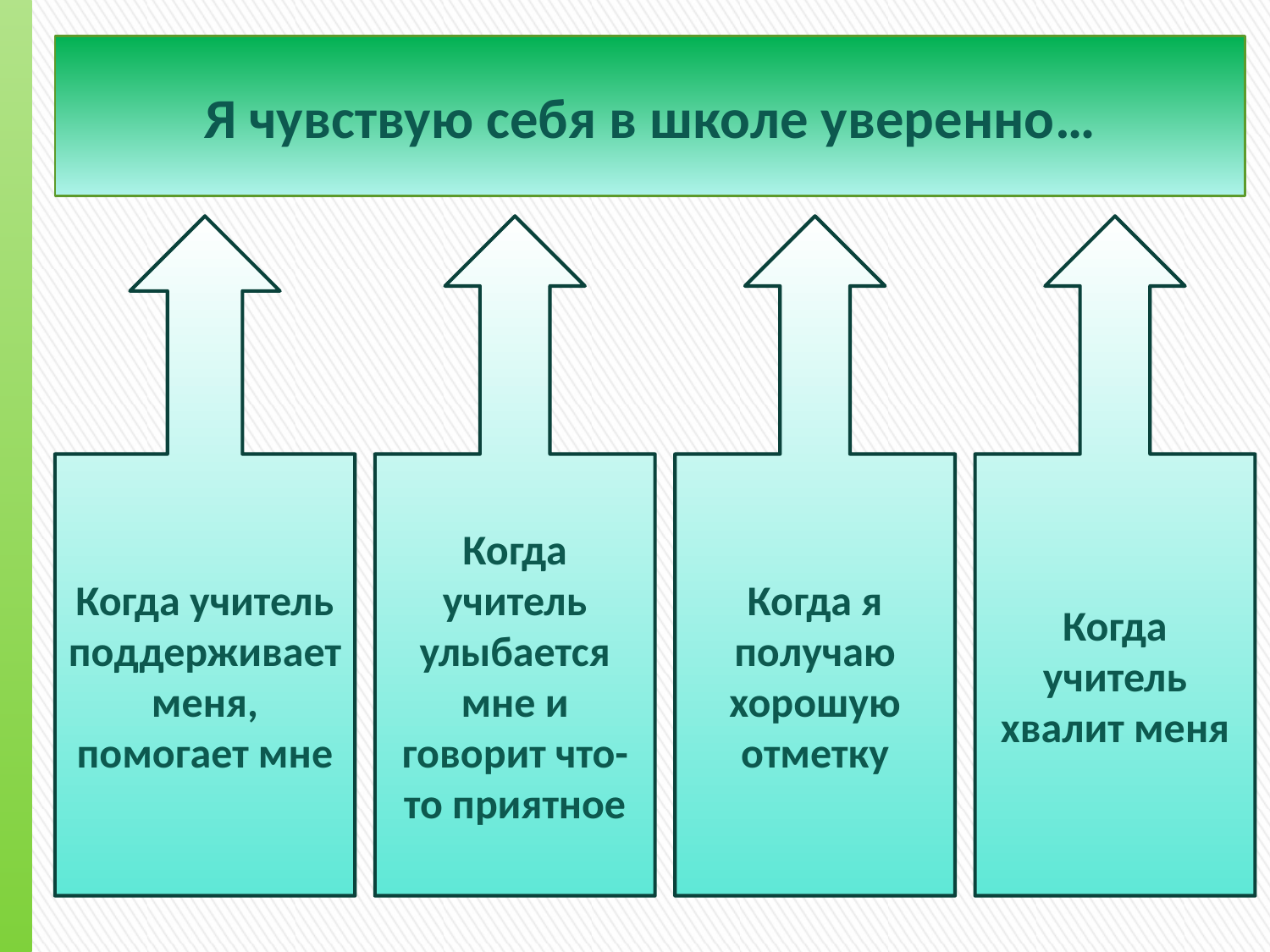

Я чувствую себя в школе уверенно…
Когда учитель поддерживает меня, помогает мне
Когда учитель улыбается мне и говорит что-то приятное
Когда я получаю хорошую отметку
Когда учитель хвалит меня